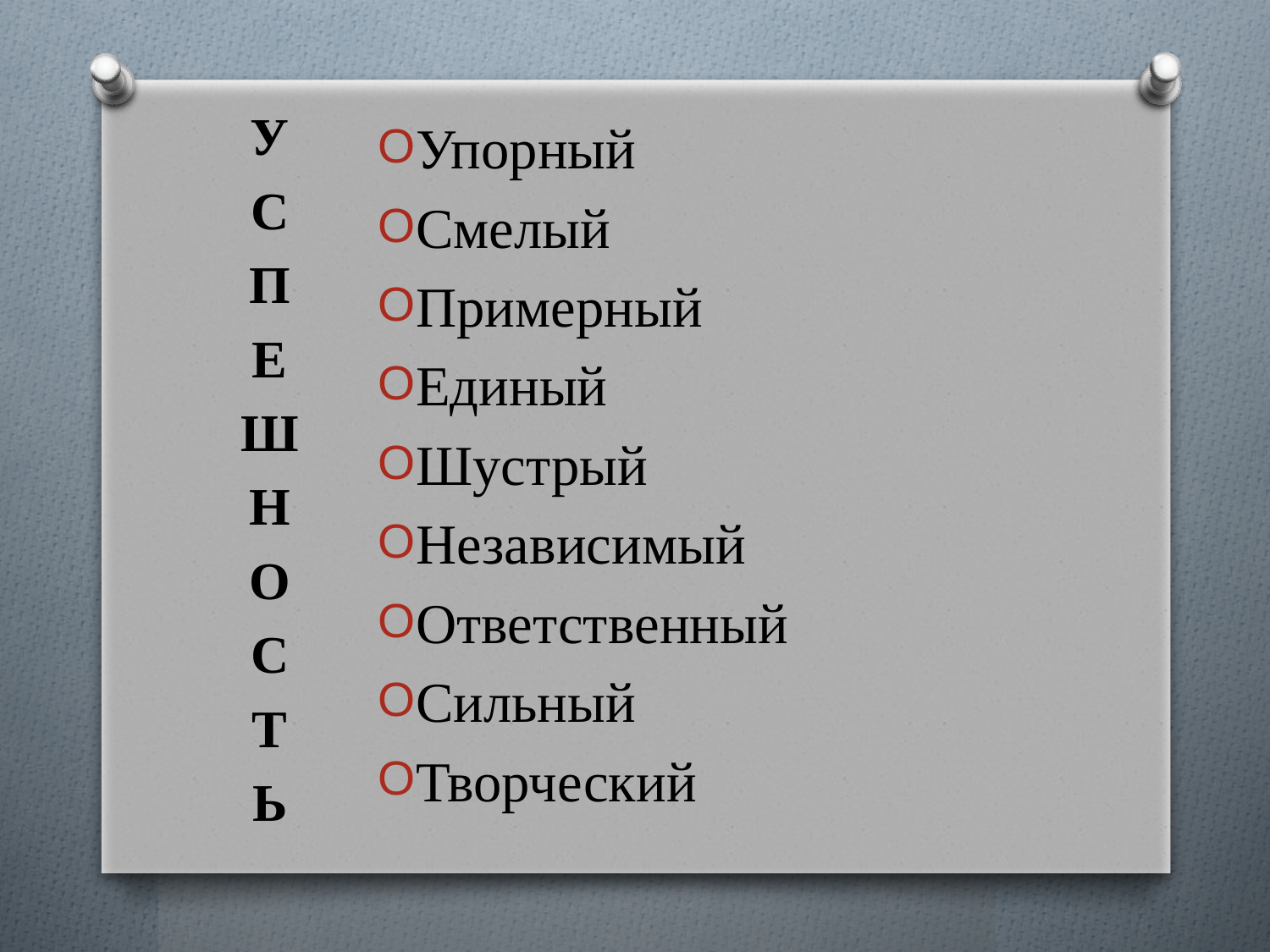

У
С
П
Е
Ш
Н
О
С
Т
Ь

Упорный
Смелый
Примерный
Единый
Шустрый
Независимый
Ответственный
Сильный
Творческий